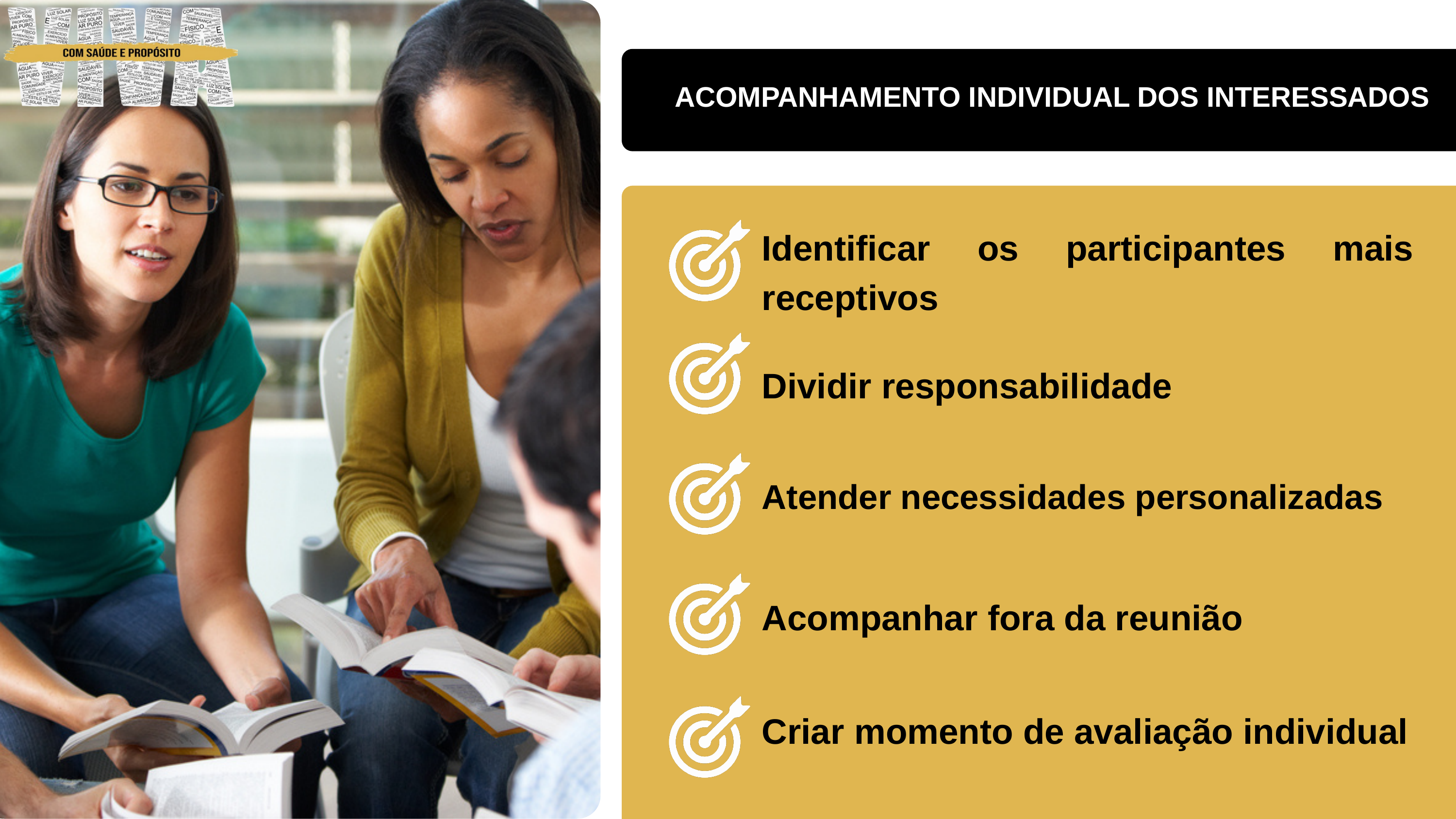

ACOMPANHAMENTO INDIVIDUAL DOS INTERESSADOS

Identificar os participantes mais receptivos

Dividir responsabilidade

Atender necessidades personalizadas

Acompanhar fora da reunião

Criar momento de avaliação individual